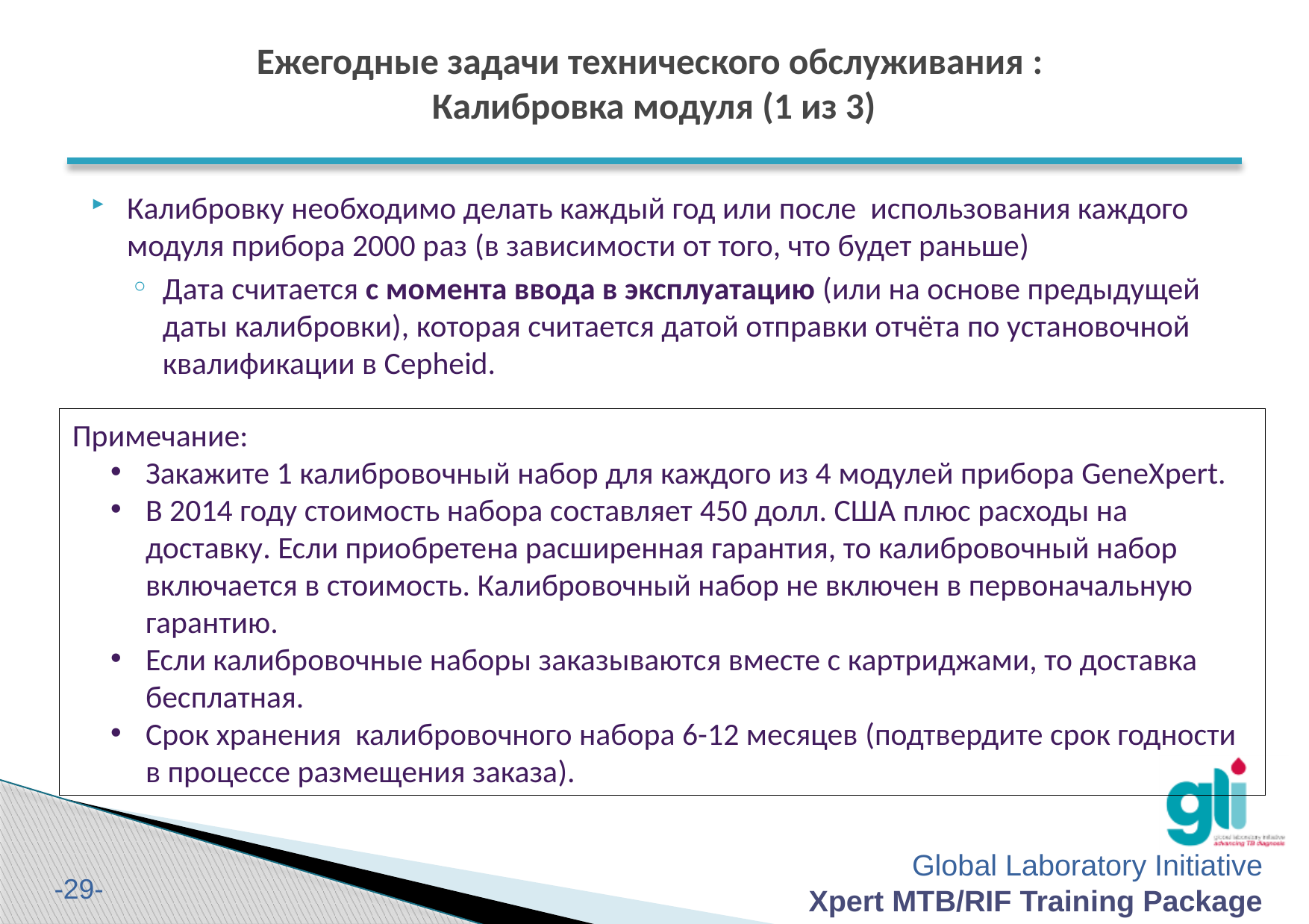

# Ежегодные задачи технического обслуживания : Калибровка модуля (1 из 3)
Калибровку необходимо делать каждый год или после  использования каждого модуля прибора 2000 раз (в зависимости от того, что будет раньше)
Дата считается с момента ввода в эксплуатацию (или на основе предыдущей даты калибровки), которая считается датой отправки отчёта по установочной квалификации в Cepheid.
Примечание:
Закажите 1 калибровочный набор для каждого из 4 модулей прибора GeneXpert.
В 2014 году стоимость набора составляет 450 долл. США плюс расходы на доставку. Если приобретена расширенная гарантия, то калибровочный набор включается в стоимость. Калибровочный набор не включен в первоначальную гарантию.
Если калибровочные наборы заказываются вместе с картриджами, то доставка бесплатная.
Срок хранения  калибровочного набора 6-12 месяцев (подтвердите срок годности в процессе размещения заказа).